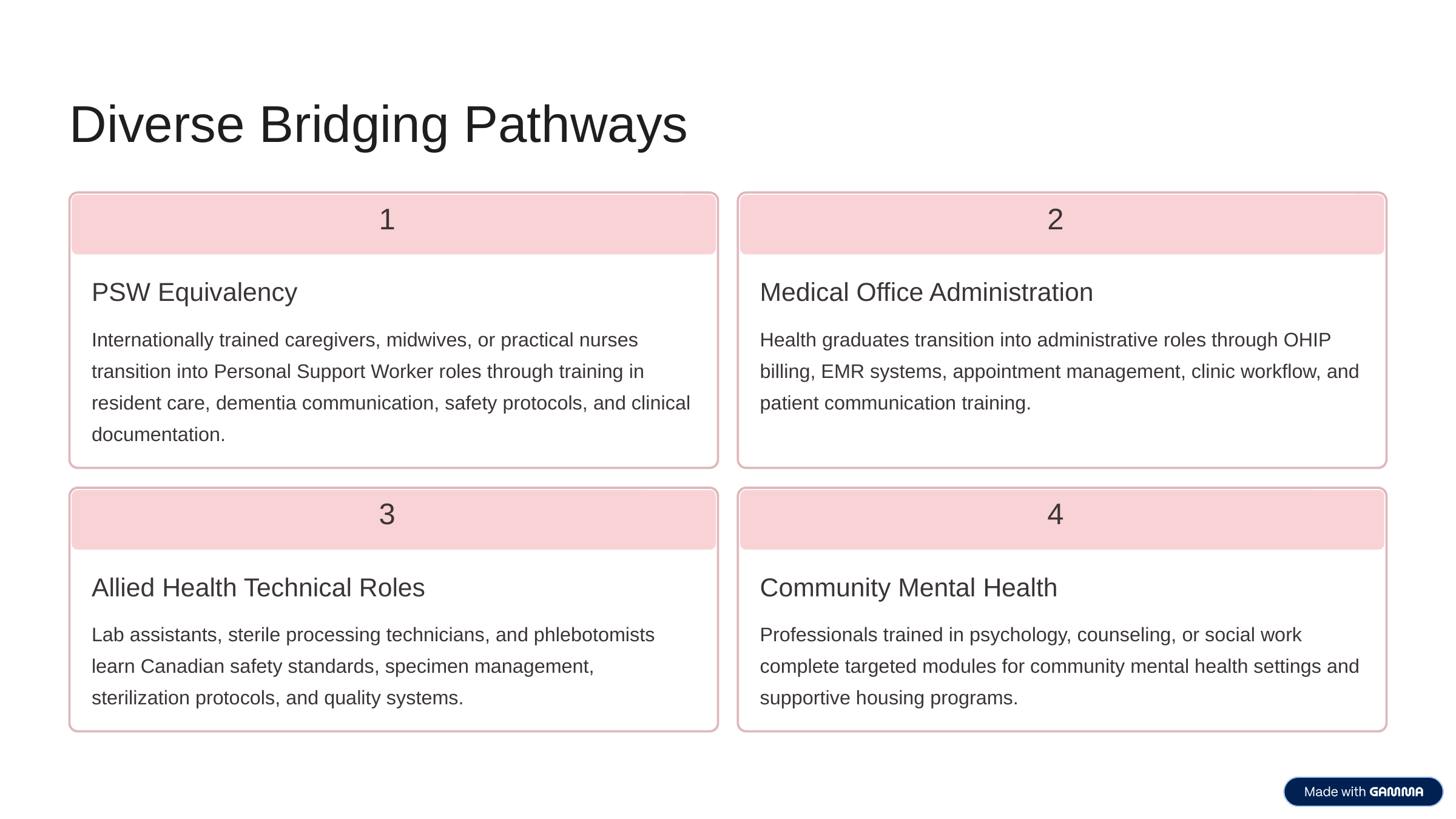

Diverse Bridging Pathways

1
2
PSW Equivalency
Medical Office Administration
Internationally trained caregivers, midwives, or practical nurses transition into Personal Support Worker roles through training in resident care, dementia communication, safety protocols, and clinical documentation.
Health graduates transition into administrative roles through OHIP billing, EMR systems, appointment management, clinic workflow, and patient communication training.

3
4
Allied Health Technical Roles
Community Mental Health
Lab assistants, sterile processing technicians, and phlebotomists learn Canadian safety standards, specimen management, sterilization protocols, and quality systems.
Professionals trained in psychology, counseling, or social work complete targeted modules for community mental health settings and supportive housing programs.